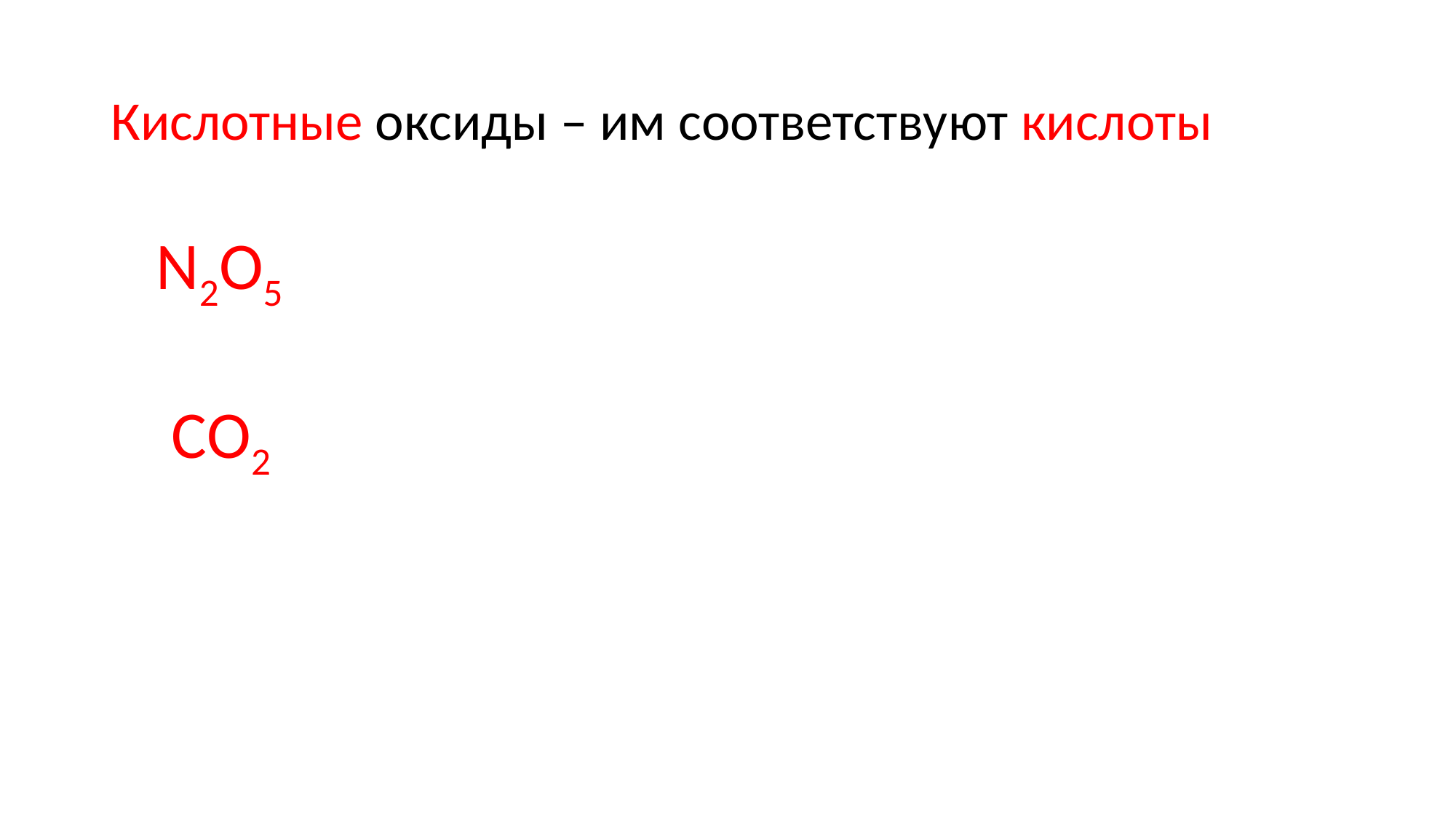

# Кислотные оксиды – им соответствуют кислоты
   N2O5

    СO2